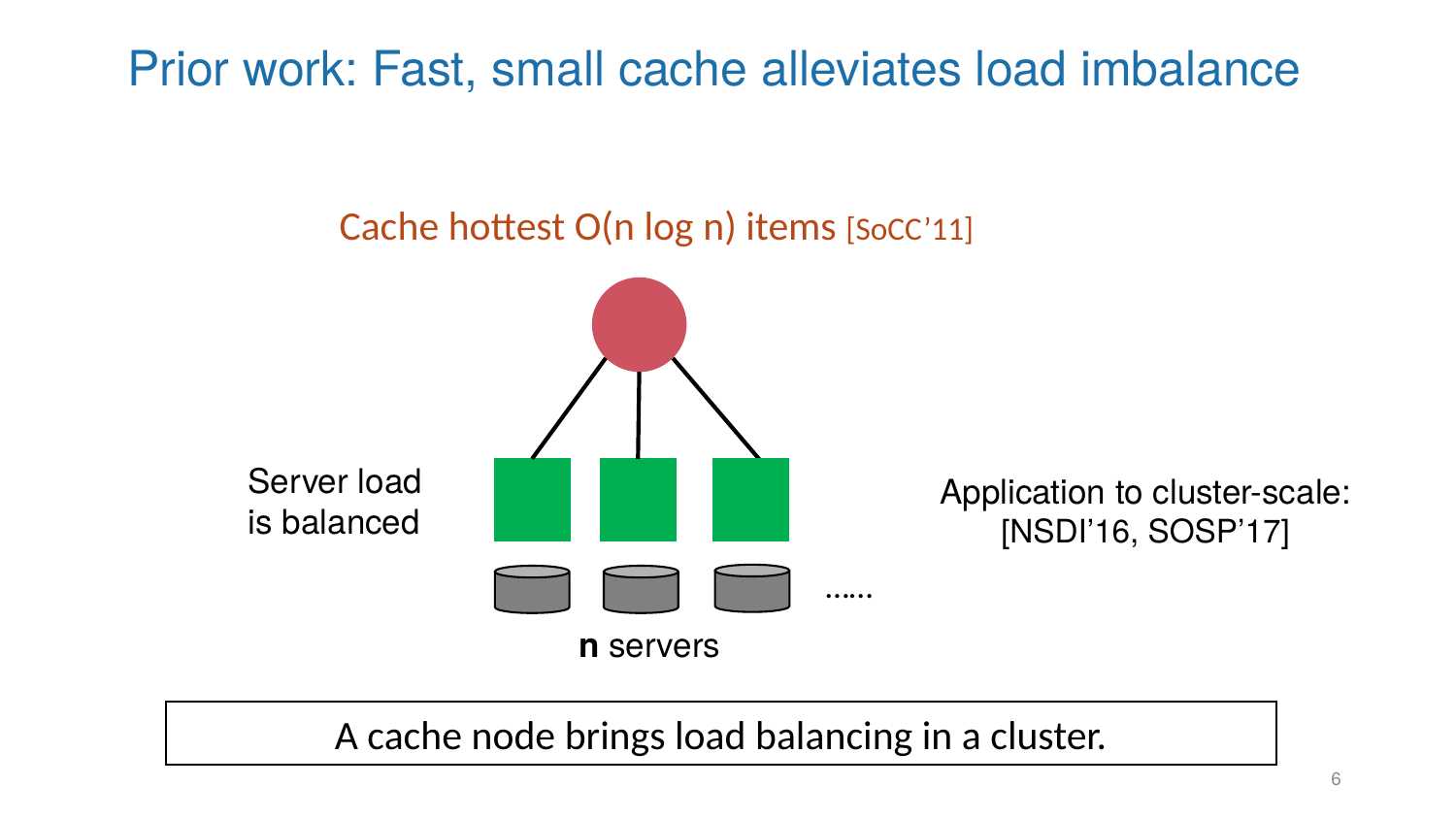

# Prior work: Fast, small cache alleviates load imbalance
Cache hottest O(n log n) items [SoCC’11]

Server load
is balanced

Application to cluster-scale:
[NSDI’16, SOSP’17]
……

n servers
A cache node brings load balancing in a cluster.
6